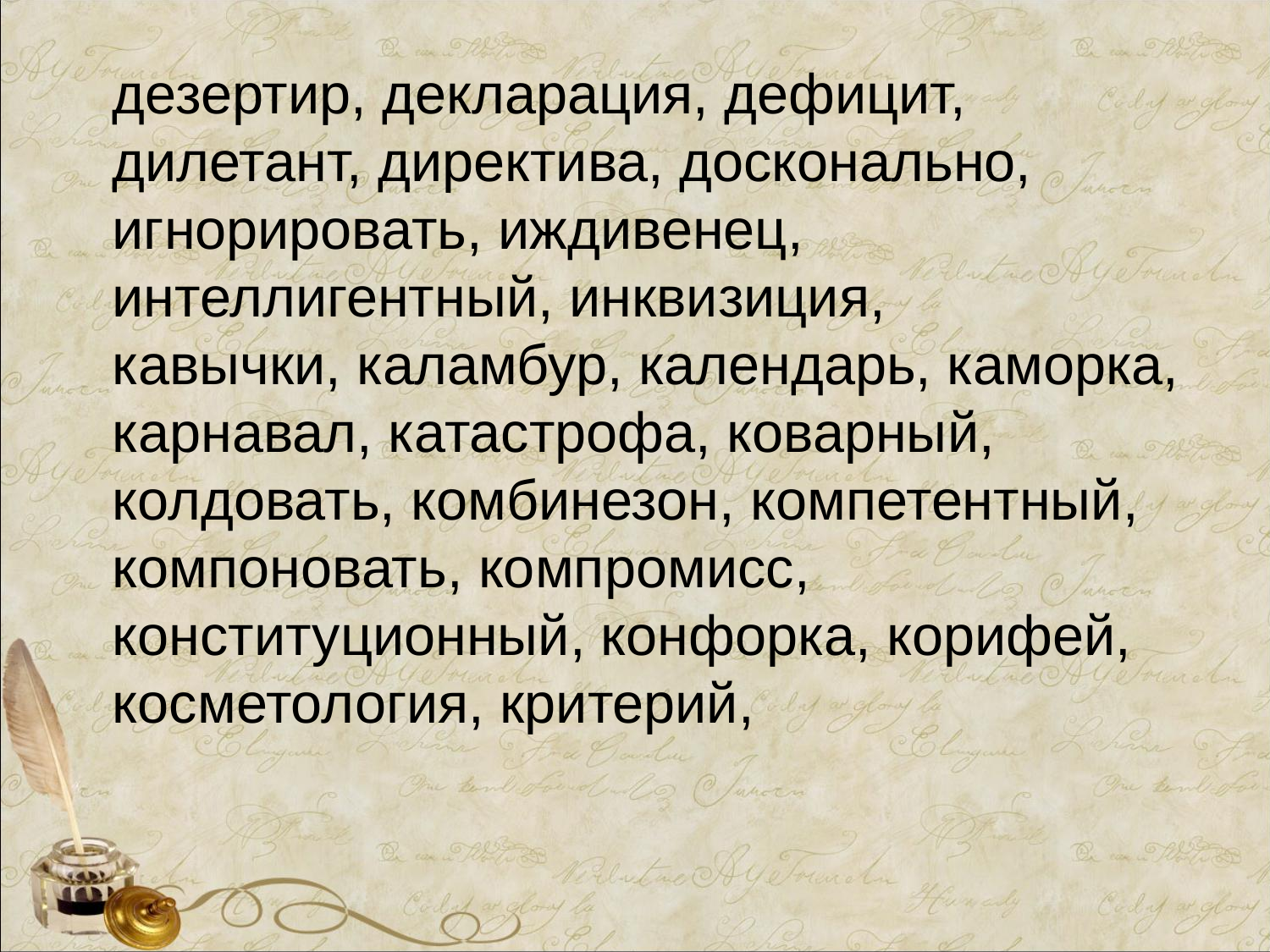

дезертир, декларация, дефицит, дилетант, директива, досконально,
игнорировать, иждивенец, интеллигентный, инквизиция,
кавычки, каламбур, календарь, каморка, карнавал, катастрофа, коварный, колдовать, комбинезон, компетентный, компоновать, компромисс, конституционный, конфорка, корифей, косметология, критерий,